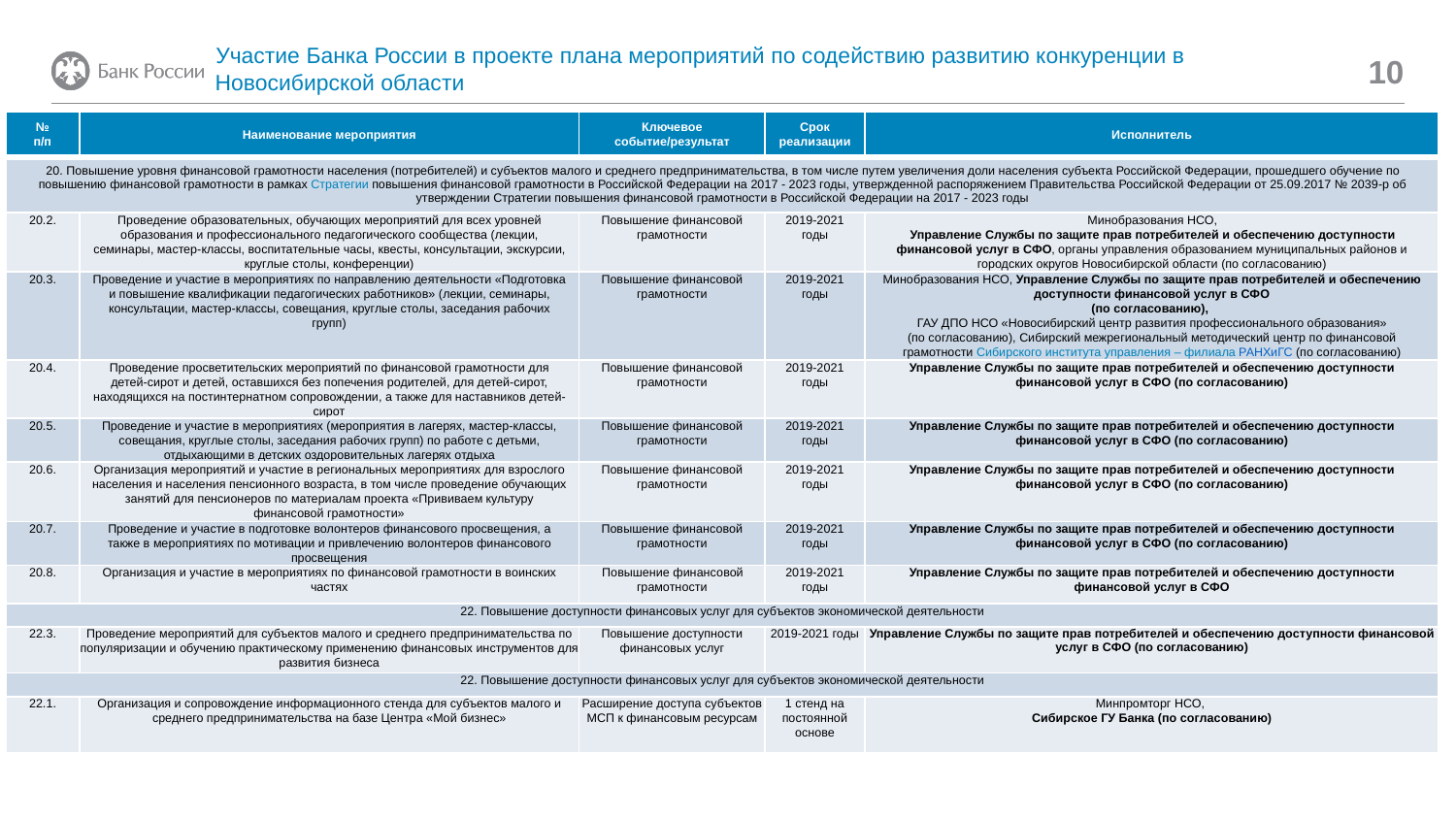

Участие Банка России в проекте плана мероприятий по содействию развитию конкуренции в Новосибирской области
10
| № п/п | Наименование мероприятия | Ключевое событие/результат | Срок реализации | Исполнитель |
| --- | --- | --- | --- | --- |
| 20. Повышение уровня финансовой грамотности населения (потребителей) и субъектов малого и среднего предпринимательства, в том числе путем увеличения доли населения субъекта Российской Федерации, прошедшего обучение по повышению финансовой грамотности в рамках Стратегии повышения финансовой грамотности в Российской Федерации на 2017 - 2023 годы, утвержденной распоряжением Правительства Российской Федерации от 25.09.2017 № 2039-р об утверждении Стратегии повышения финансовой грамотности в Российской Федерации на 2017 - 2023 годы |  |  |  |  |
| 20.2. | Проведение образовательных, обучающих мероприятий для всех уровней образования и профессионального педагогического сообщества (лекции, семинары, мастер-классы, воспитательные часы, квесты, консультации, экскурсии, круглые столы, конференции) | Повышение финансовой грамотности | 2019-2021 годы | Минобразования НСО, Управление Службы по защите прав потребителей и обеспечению доступности финансовой услуг в СФО, органы управления образованием муниципальных районов и городских округов Новосибирской области (по согласованию) |
| 20.3. | Проведение и участие в мероприятиях по направлению деятельности «Подготовка и повышение квалификации педагогических работников» (лекции, семинары, консультации, мастер-классы, совещания, круглые столы, заседания рабочих групп) | Повышение финансовой грамотности | 2019-2021 годы | Минобразования НСО, Управление Службы по защите прав потребителей и обеспечению доступности финансовой услуг в СФО (по согласованию), ГАУ ДПО НСО «Новосибирский центр развития профессионального образования» (по согласованию), Сибирский межрегиональный методический центр по финансовой грамотности Сибирского института управления – филиала РАНХиГС (по согласованию) |
| 20.4. | Проведение просветительских мероприятий по финансовой грамотности для детей-сирот и детей, оставшихся без попечения родителей, для детей-сирот, находящихся на постинтернатном сопровождении, а также для наставников детей-сирот | Повышение финансовой грамотности | 2019-2021 годы | Управление Службы по защите прав потребителей и обеспечению доступности финансовой услуг в СФО (по согласованию) |
| 20.5. | Проведение и участие в мероприятиях (мероприятия в лагерях, мастер-классы, совещания, круглые столы, заседания рабочих групп) по работе с детьми, отдыхающими в детских оздоровительных лагерях отдыха | Повышение финансовой грамотности | 2019-2021 годы | Управление Службы по защите прав потребителей и обеспечению доступности финансовой услуг в СФО (по согласованию) |
| 20.6. | Организация мероприятий и участие в региональных мероприятиях для взрослого населения и населения пенсионного возраста, в том числе проведение обучающих занятий для пенсионеров по материалам проекта «Прививаем культуру финансовой грамотности» | Повышение финансовой грамотности | 2019-2021 годы | Управление Службы по защите прав потребителей и обеспечению доступности финансовой услуг в СФО (по согласованию) |
| 20.7. | Проведение и участие в подготовке волонтеров финансового просвещения, а также в мероприятиях по мотивации и привлечению волонтеров финансового просвещения | Повышение финансовой грамотности | 2019-2021 годы | Управление Службы по защите прав потребителей и обеспечению доступности финансовой услуг в СФО (по согласованию) |
| 20.8. | Организация и участие в мероприятиях по финансовой грамотности в воинских частях | Повышение финансовой грамотности | 2019-2021 годы | Управление Службы по защите прав потребителей и обеспечению доступности финансовой услуг в СФО |
| 22. Повышение доступности финансовых услуг для субъектов экономической деятельности |  |  |  |  |
| 22.3. | Проведение мероприятий для субъектов малого и среднего предпринимательства по популяризации и обучению практическому применению финансовых инструментов для развития бизнеса | Повышение доступности финансовых услуг | 2019-2021 годы | Управление Службы по защите прав потребителей и обеспечению доступности финансовой услуг в СФО (по согласованию) |
| 22. Повышение доступности финансовых услуг для субъектов экономической деятельности |  |  |  |  |
| 22.1. | Организация и сопровождение информационного стенда для субъектов малого и среднего предпринимательства на базе Центра «Мой бизнес» | Расширение доступа субъектов МСП к финансовым ресурсам | 1 стенд на постоянной основе | Минпромторг НСО, Сибирское ГУ Банка (по согласованию) |